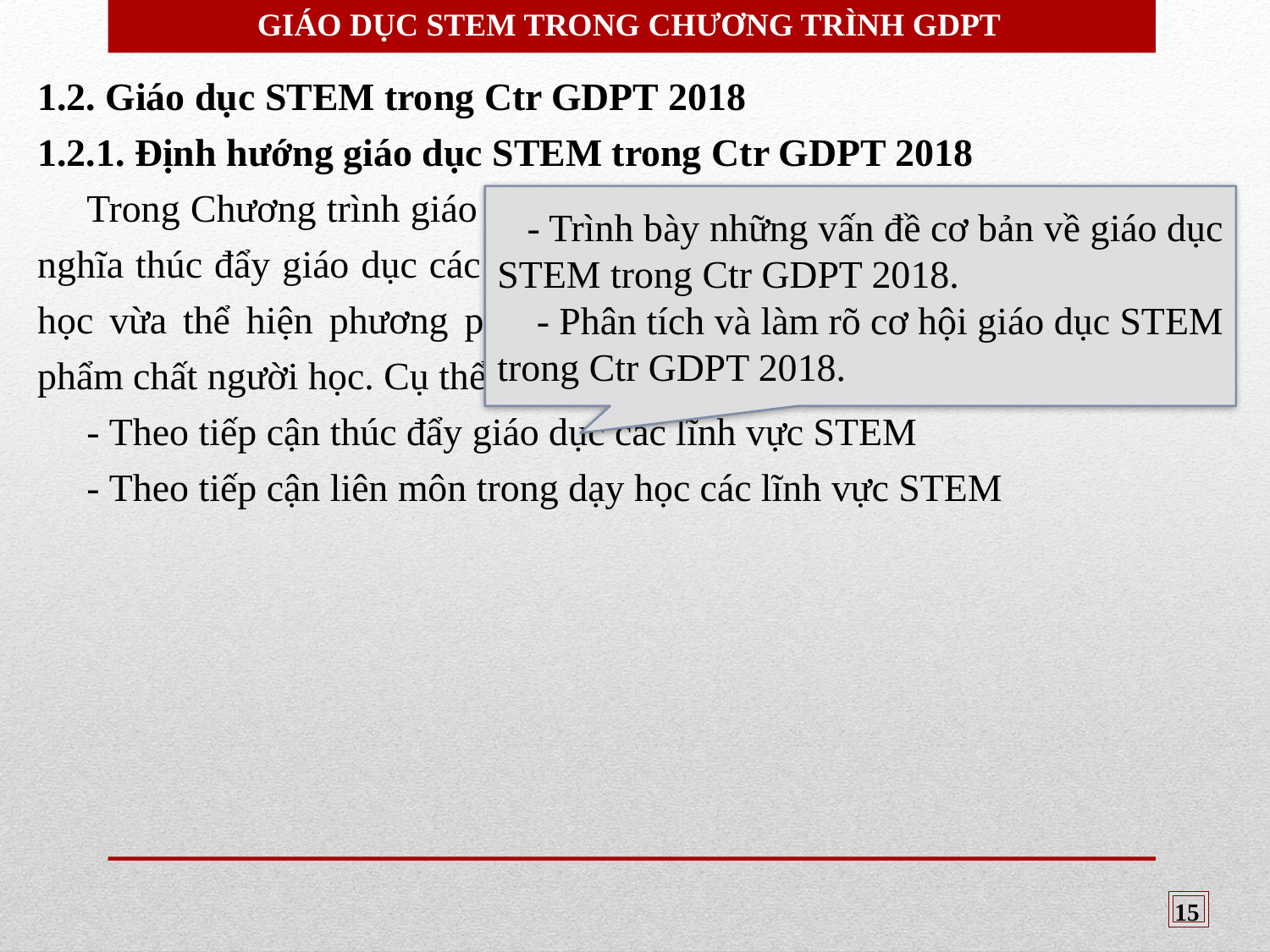

GIÁO DỤC STEM TRONG CHƯƠNG TRÌNH GDPT
1.2. Giáo dục STEM trong Ctr GDPT 2018
1.2.1. Định hướng giáo dục STEM trong Ctr GDPT 2018
	Trong Chương trình giáo dục phổ thông 2018, giáo dục STEM vừa mang nghĩa thúc đẩy giáo dục các lĩnh vực khoa học, công nghệ, kĩ thuật và toán học vừa thể hiện phương pháp tiếp cận liên môn, phát triển năng lực và phẩm chất người học. Cụ thể là:
	- Theo tiếp cận thúc đẩy giáo dục các lĩnh vực STEM
	- Theo tiếp cận liên môn trong dạy học các lĩnh vực STEM

   - Trình bày những vấn đề cơ bản về giáo dục STEM trong Ctr GDPT 2018.
    - Phân tích và làm rõ cơ hội giáo dục STEM trong Ctr GDPT 2018.

15